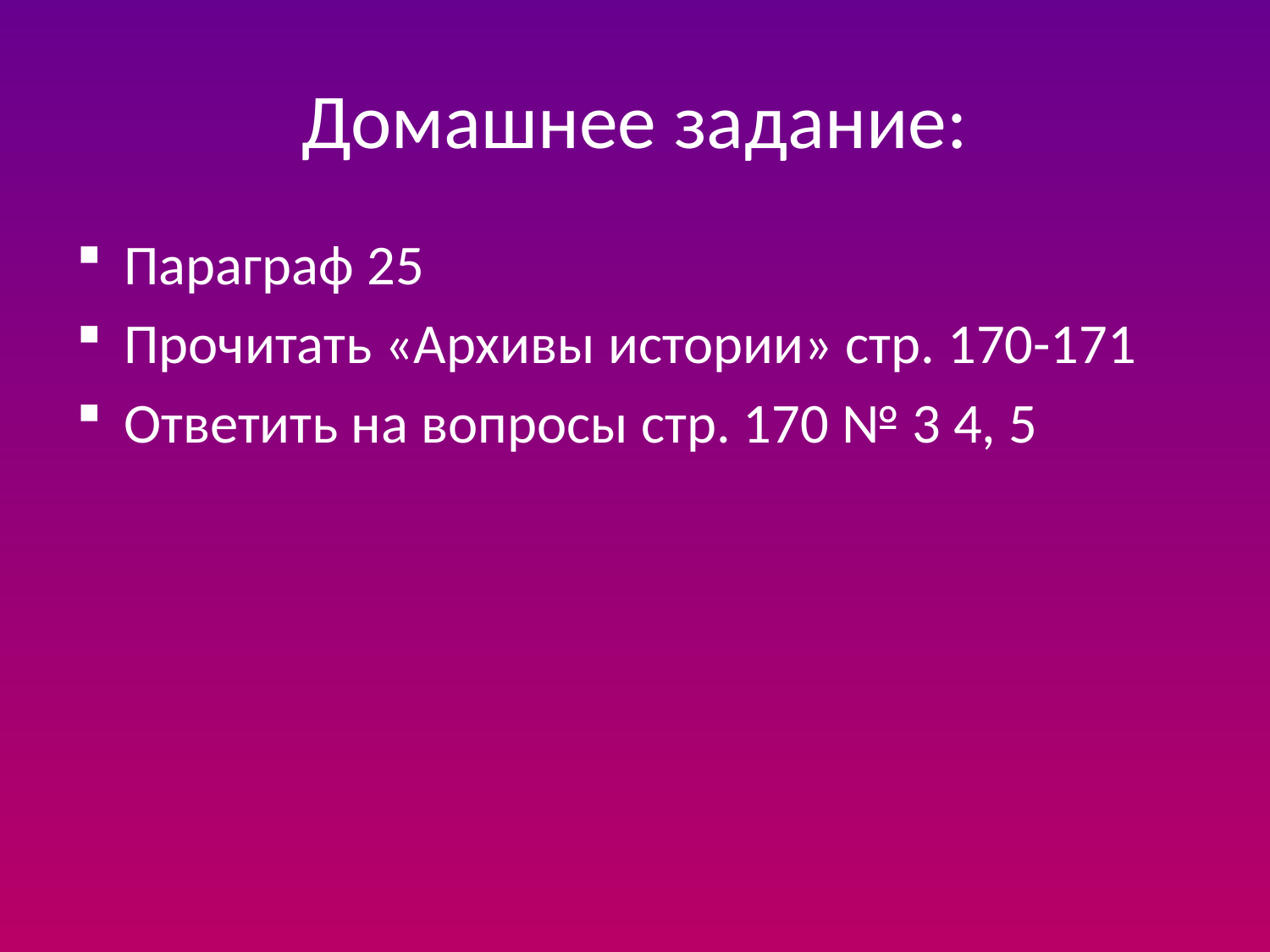

# Домашнее задание:
Параграф 25
Прочитать «Архивы истории» стр. 170-171
Ответить на вопросы стр. 170 № 3 4, 5